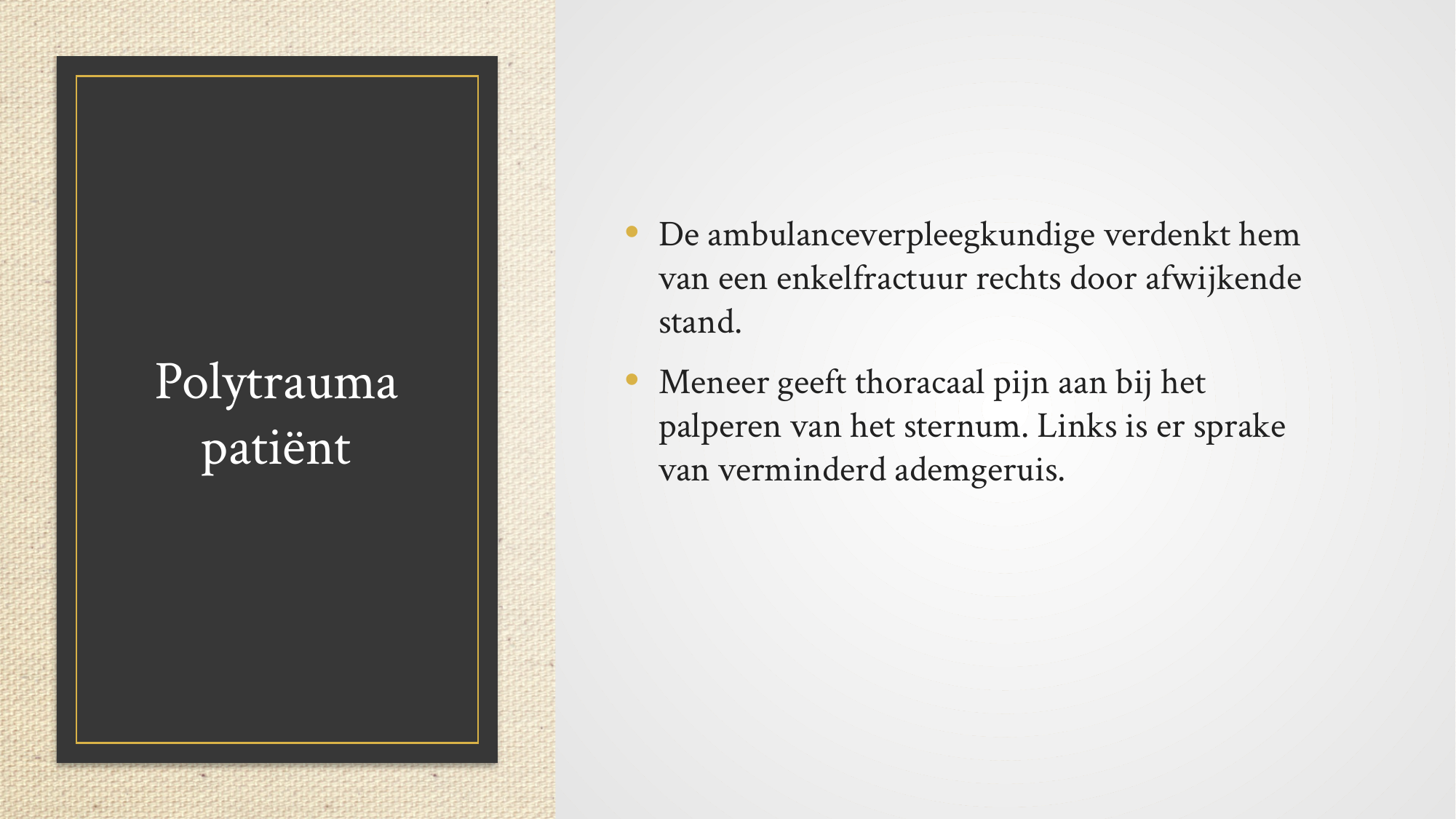

De ambulanceverpleegkundige verdenkt hem van een enkelfractuur rechts door afwijkende stand.
Meneer geeft thoracaal pijn aan bij het palperen van het sternum. Links is er sprake van verminderd ademgeruis.

# Polytrauma patiënt